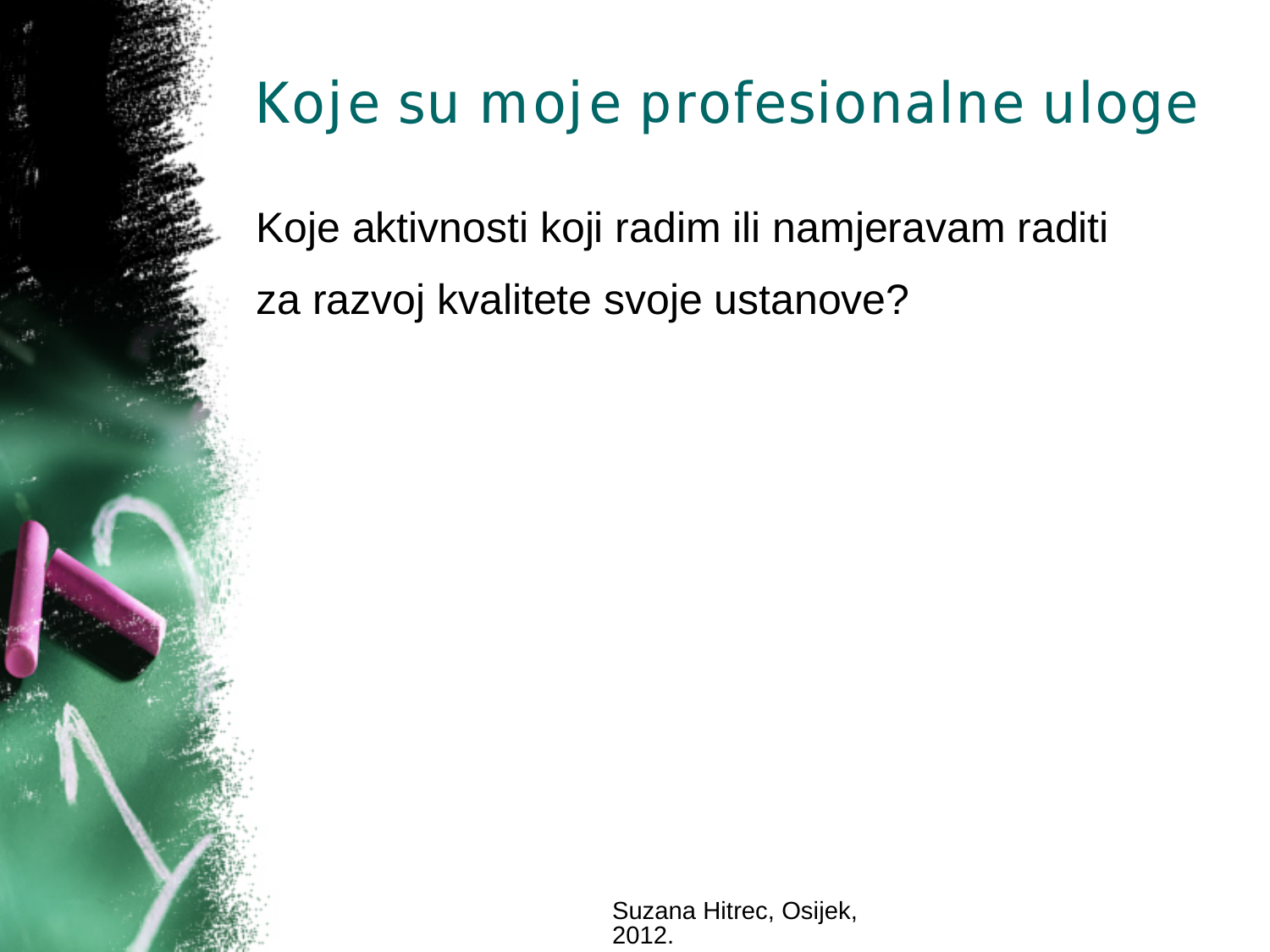

# Koje su moje profesionalne uloge
Koje aktivnosti koji radim ili namjeravam raditi
za razvoj kvalitete svoje ustanove?
Suzana Hitrec, Osijek, 2012.